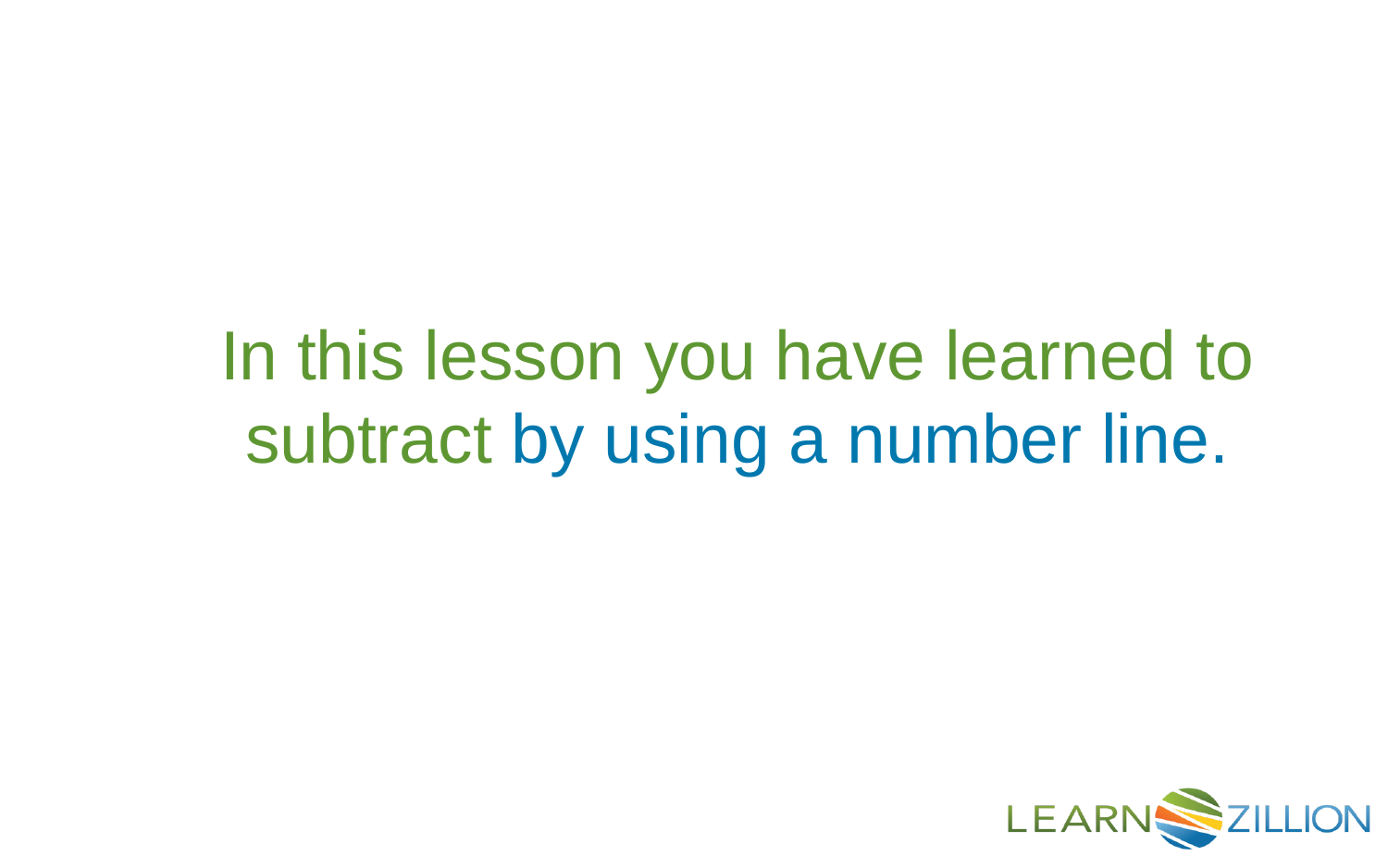

In this lesson you have learned to subtract by using a number line.